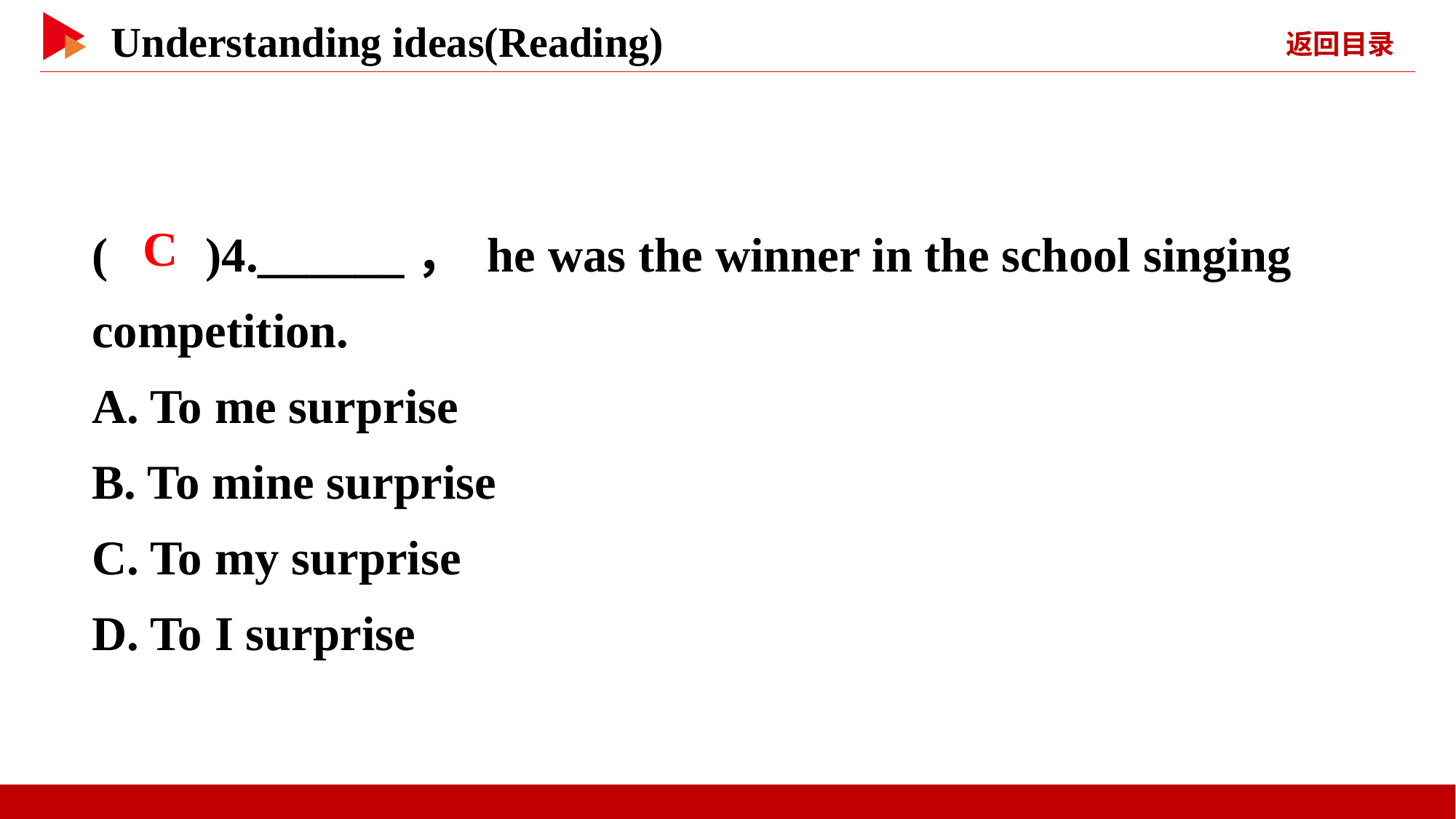

(        )4.______， he was the winner in the school singing competition.
A. To me surprise
B. To mine surprise
C. To my surprise
D. To I surprise
   C